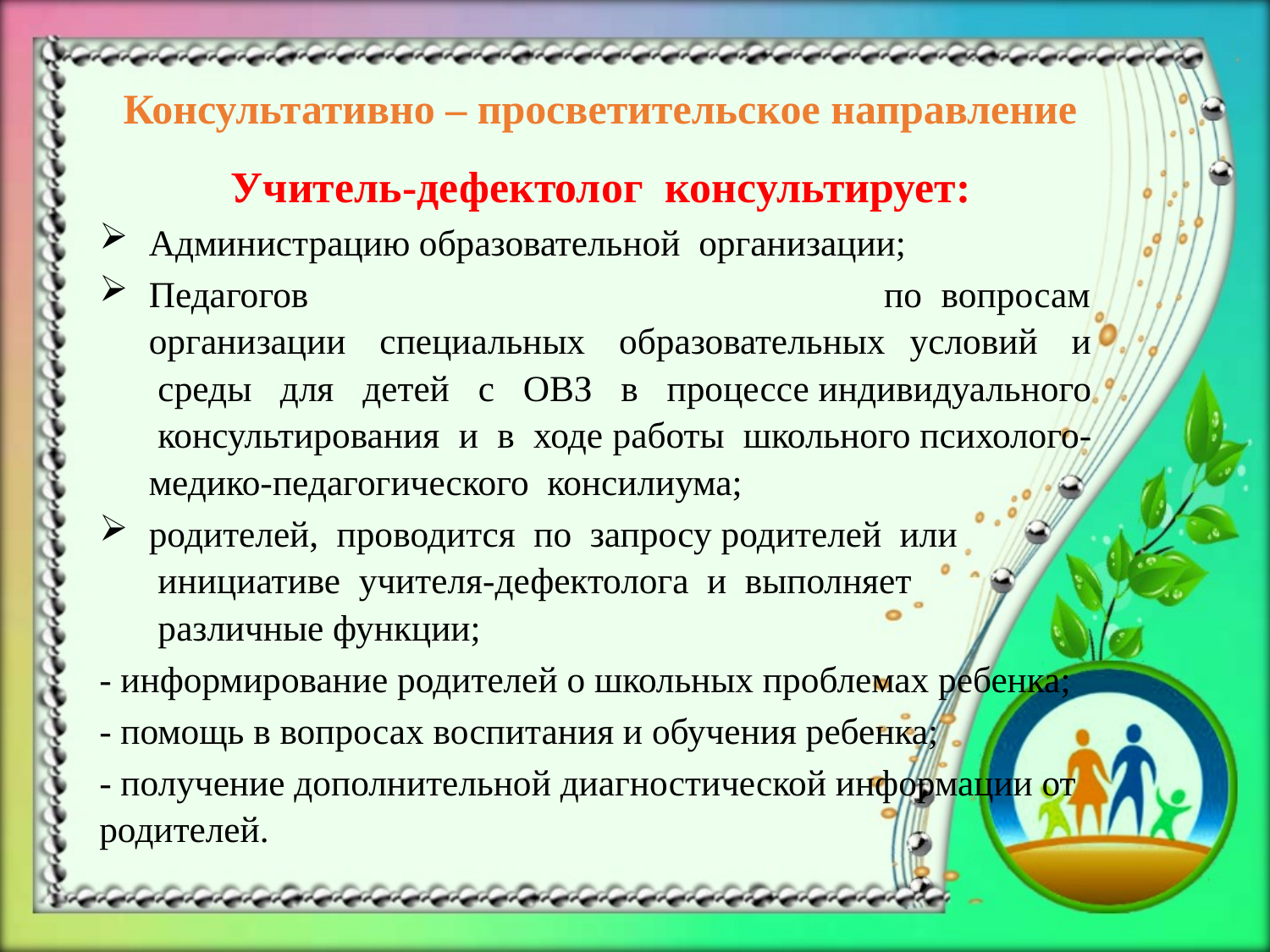

# Консультативно – просветительское направление
 Учитель-дефектолог  консультирует:
Администрацию образовательной  организации;
Педагогов                                                         по  вопросам организации  специальных  образовательных условий  и  среды  для  детей  с  ОВЗ  в  процессе индивидуального  консультирования  и  в  ходе работы  школьного психолого-медико-педагогического  консилиума;
родителей,  проводится  по  запросу родителей  или  инициативе  учителя-дефектолога  и  выполняет  различные функции;
- информирование родителей о школьных проблемах ребенка;
- помощь в вопросах воспитания и обучения ребенка;
- получение дополнительной диагностической информации от родителей.